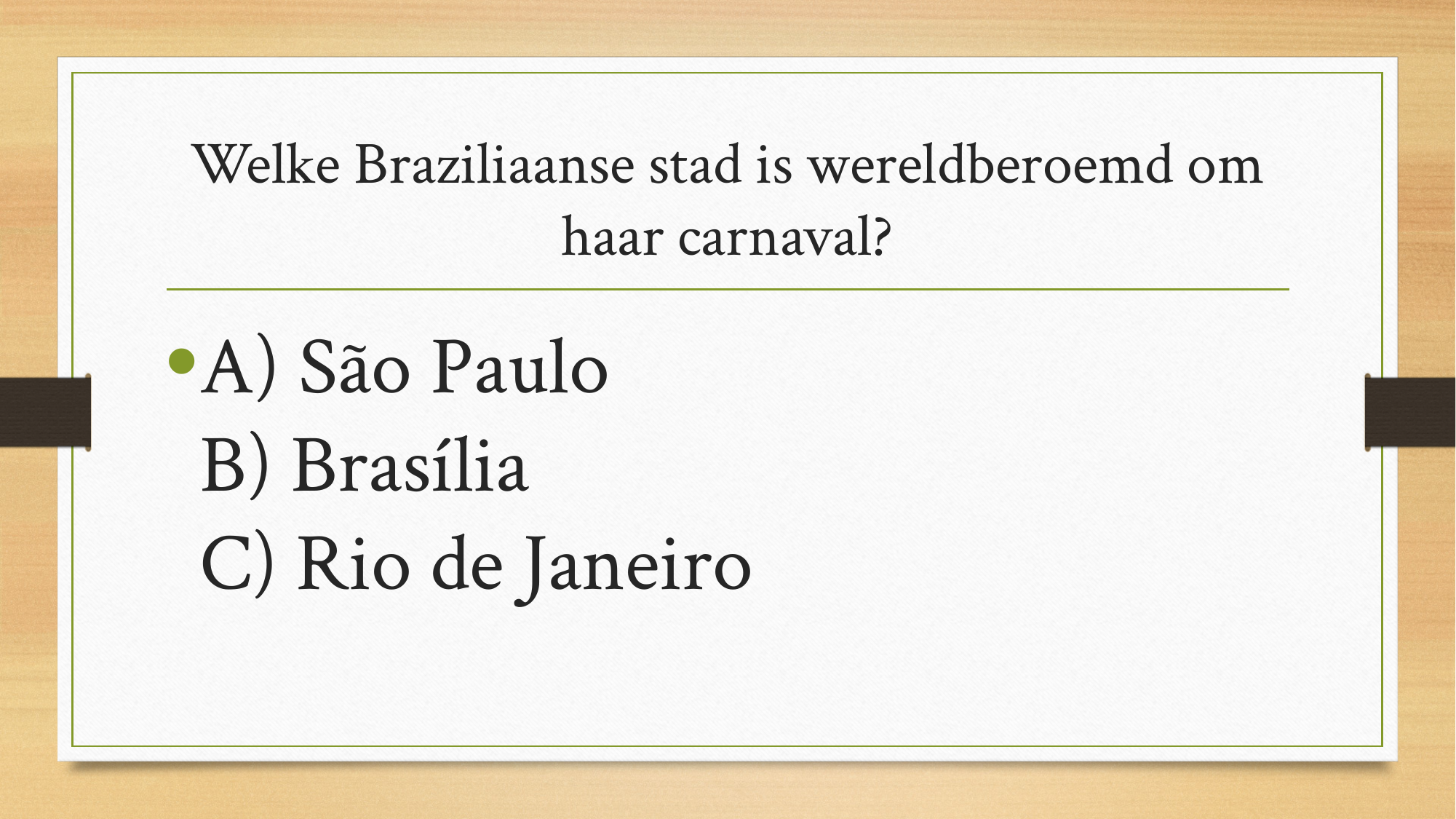

# Welke Braziliaanse stad is wereldberoemd om haar carnaval?
A) São Paulo
B) Brasília
C) Rio de Janeiro